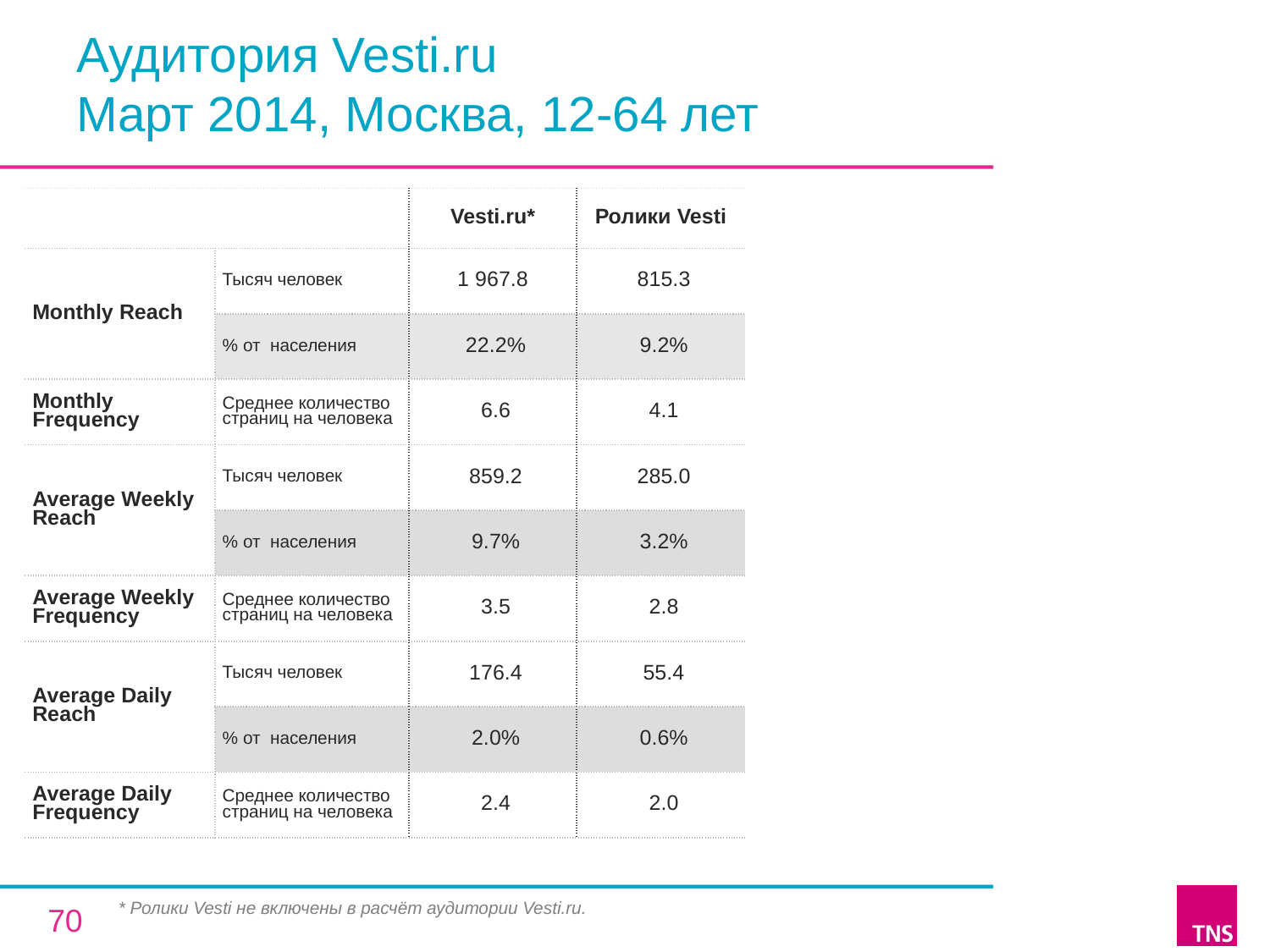

# Аудитория Vesti.ru Март 2014, Москва, 12-64 лет
|  |  | Vesti.ru\* | Ролики Vesti |
| --- | --- | --- | --- |
| Monthly Reach | Тысяч человек | 1 967.8 | 815.3 |
|  | % от населения | 22.2% | 9.2% |
| Monthly Frequency | Среднее количество страниц на человека | 6.6 | 4.1 |
| Average Weekly Reach | Тысяч человек | 859.2 | 285.0 |
|  | % от населения | 9.7% | 3.2% |
| Average Weekly Frequency | Среднее количество страниц на человека | 3.5 | 2.8 |
| Average Daily Reach | Тысяч человек | 176.4 | 55.4 |
|  | % от населения | 2.0% | 0.6% |
| Average Daily Frequency | Среднее количество страниц на человека | 2.4 | 2.0 |
* Ролики Vesti не включены в расчёт аудитории Vesti.ru.
70